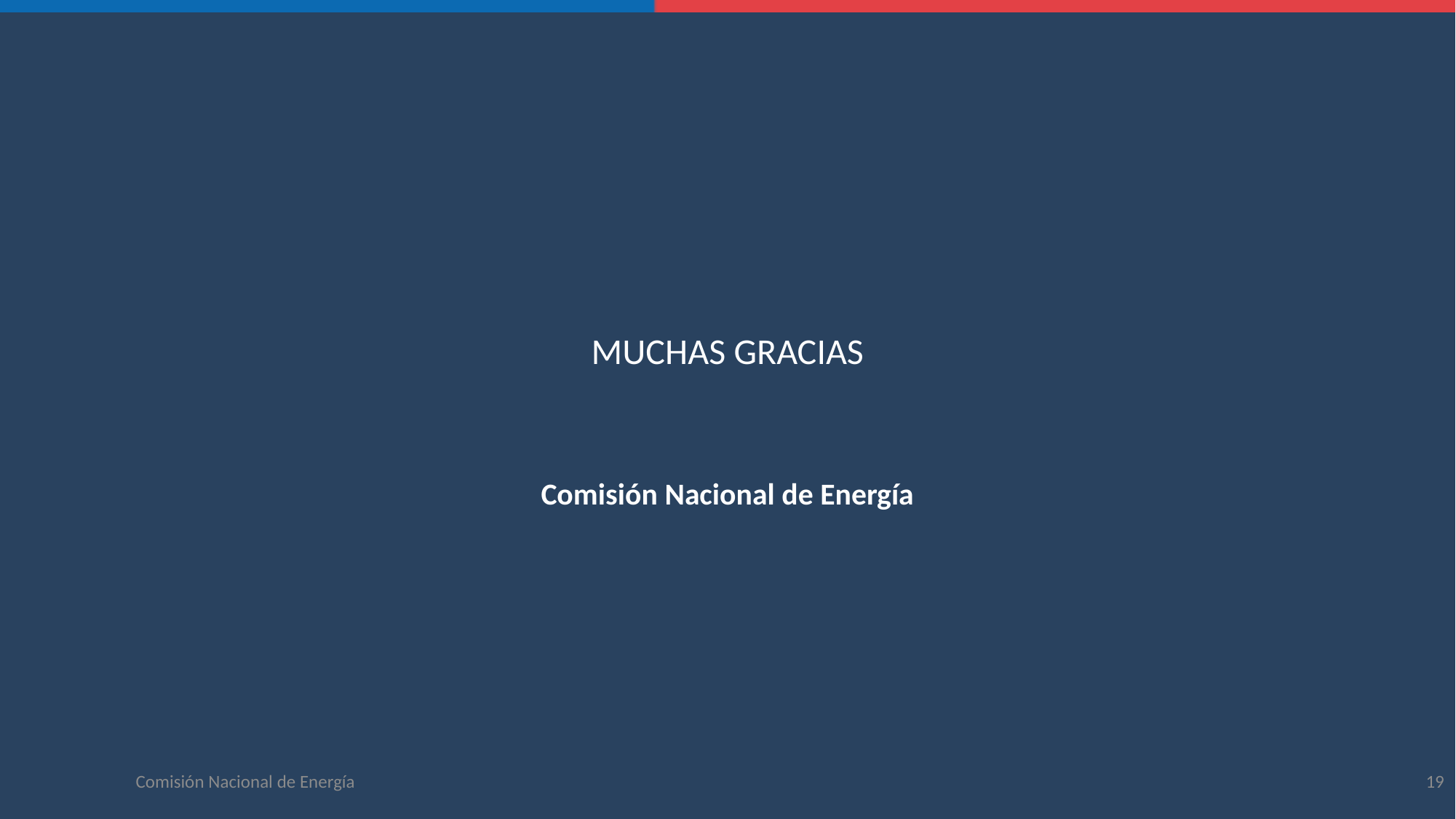

# Muchas gracias
Comisión Nacional de Energía
19